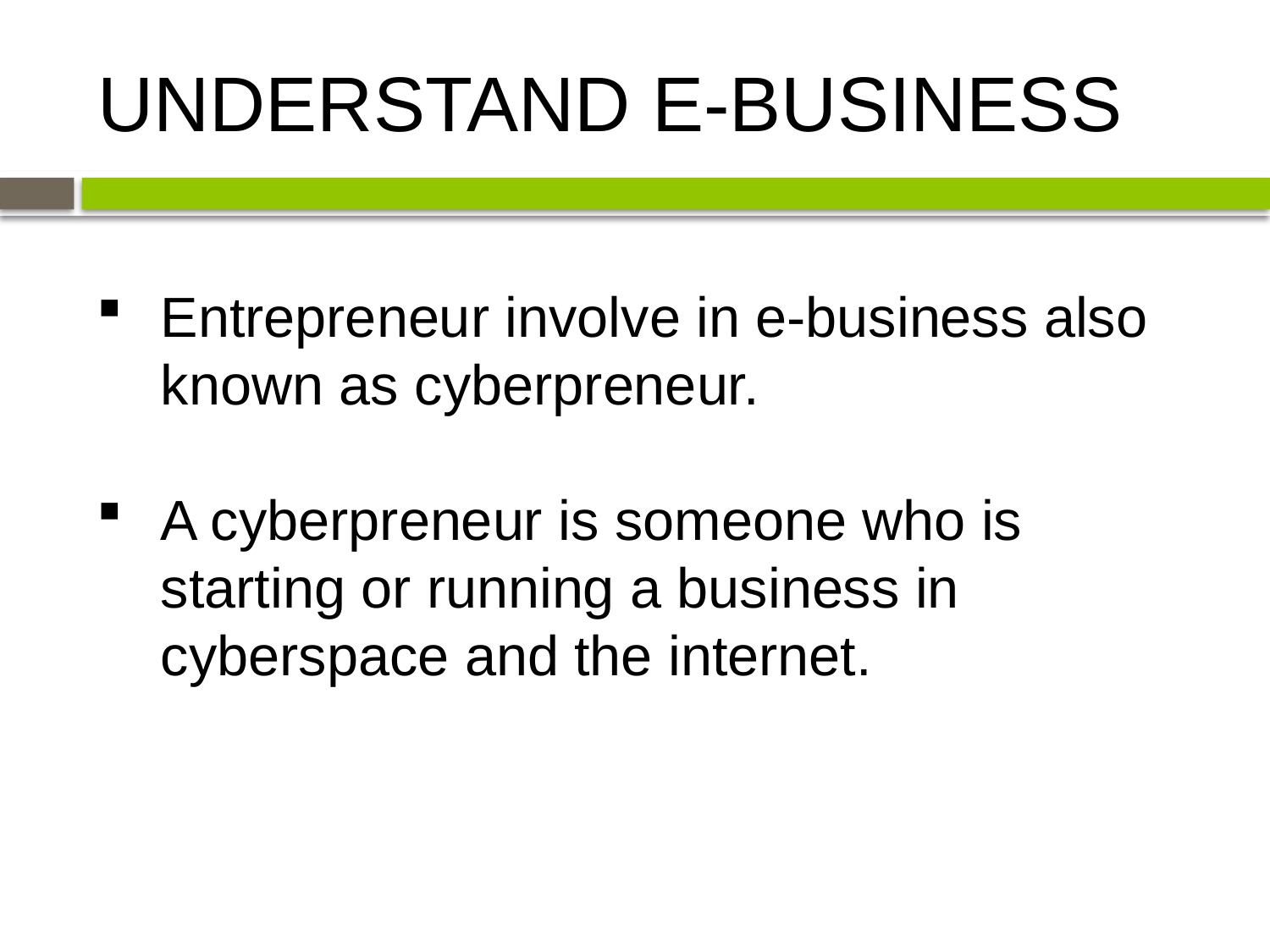

# UNDERSTAND E-BUSINESS
Entrepreneur involve in e-business also known as cyberpreneur.

A cyberpreneur is someone who is starting or running a business in cyberspace and the internet.